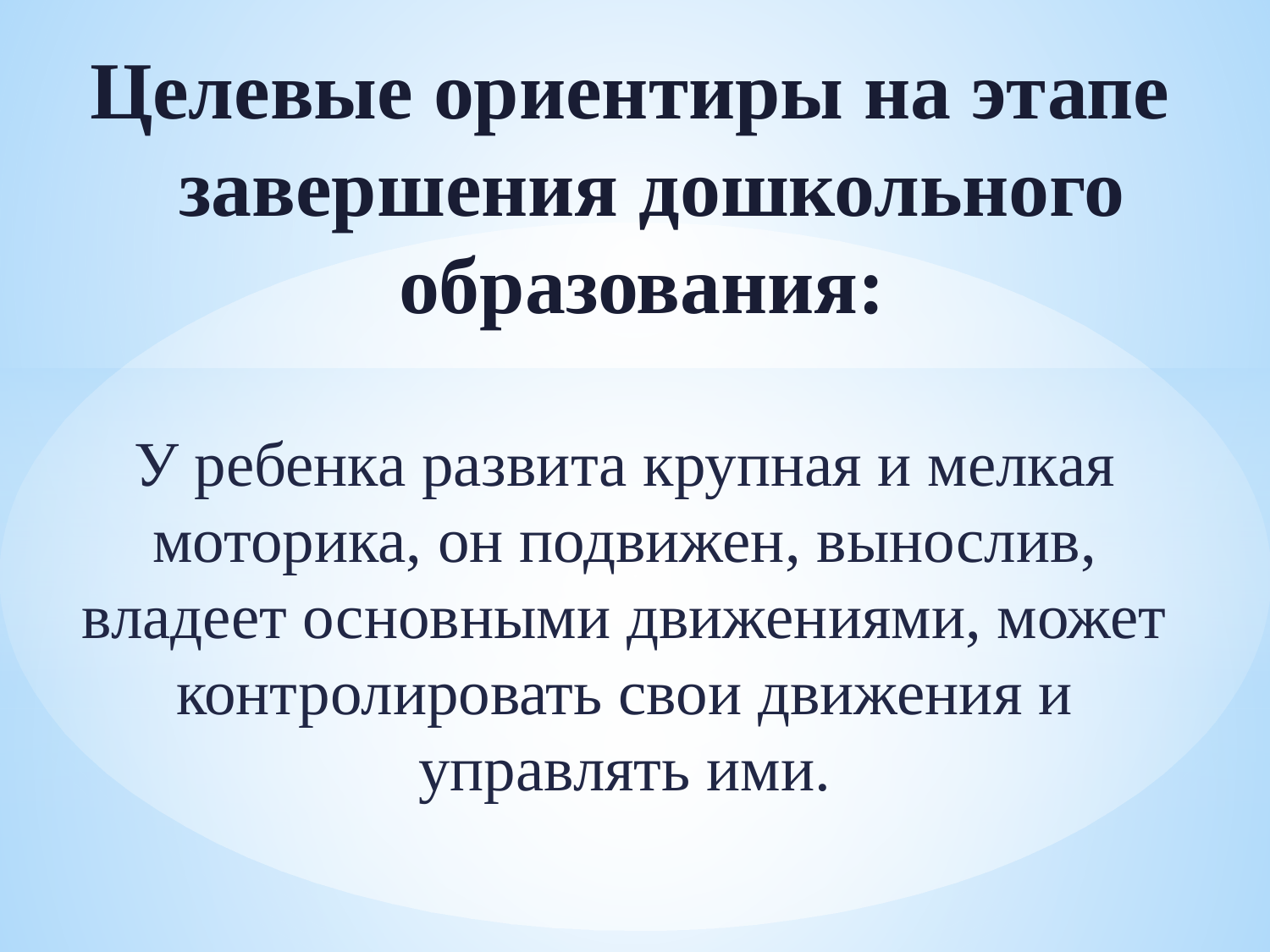

# Целевые ориентиры на этапе завершения дошкольного образования:
У ребенка развита крупная и мелкая моторика, он подвижен, вынослив, владеет основными движениями, может контролировать свои движения и управлять ими.